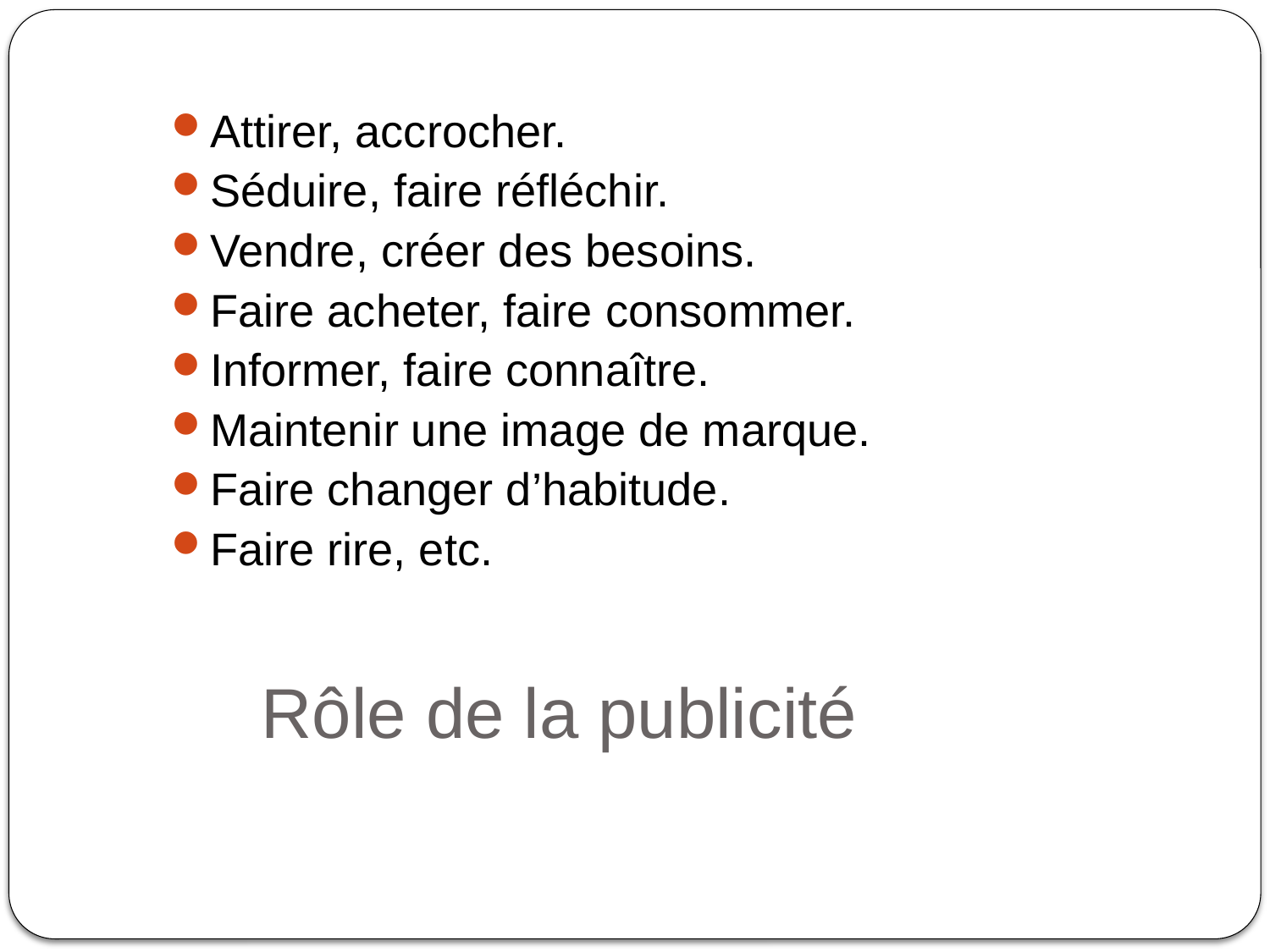

Attirer, accrocher.
Séduire, faire réfléchir.
Vendre, créer des besoins.
Faire acheter, faire consommer.
Informer, faire connaître.
Maintenir une image de marque.
Faire changer d’habitude.
Faire rire, etc.

# Rôle de la publicité